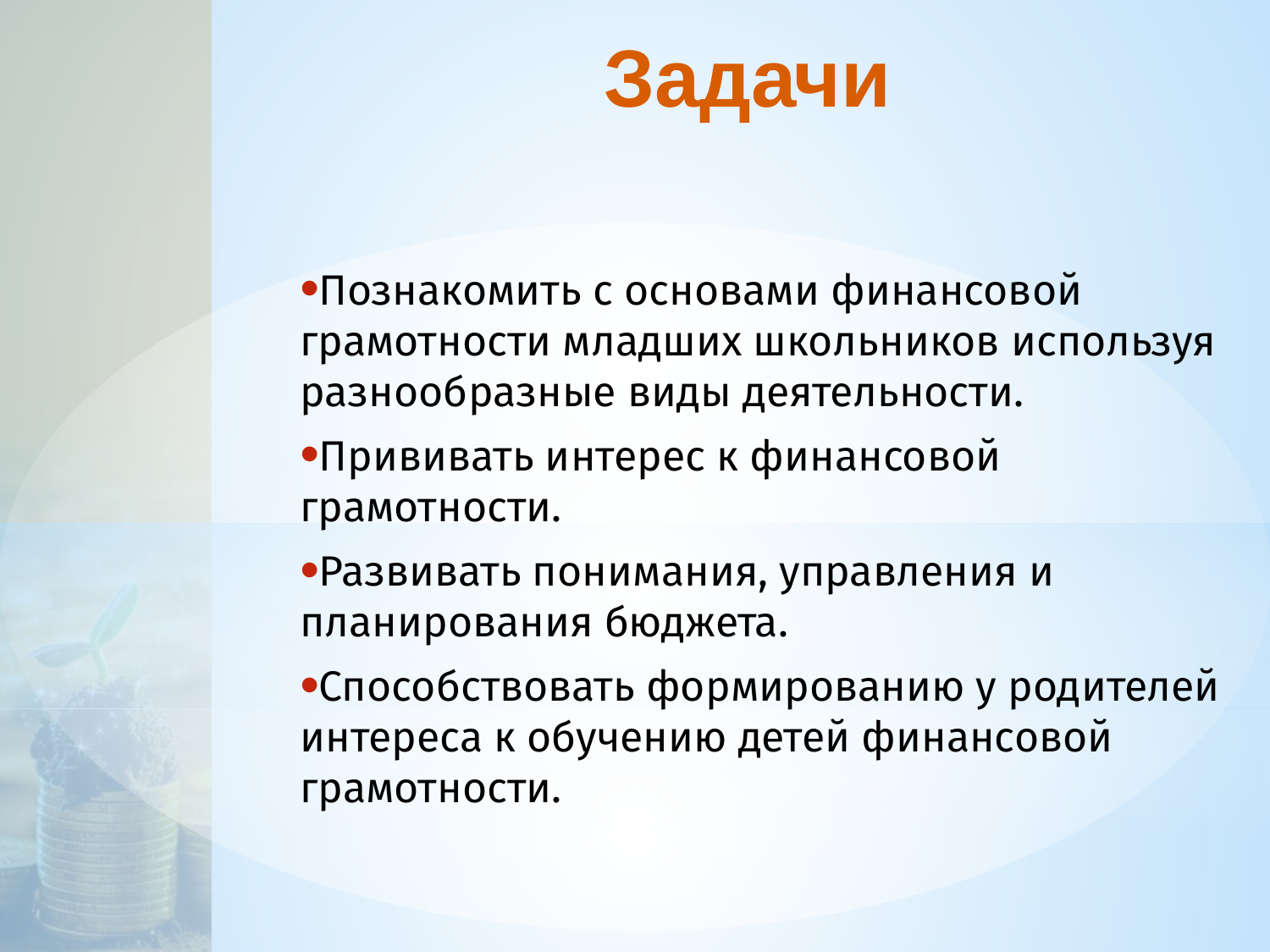

# Задачи

Познакомить с основами финансовой грамотности младших школьников используя разнообразные виды деятельности.
Прививать интерес к финансовой грамотности.
Развивать понимания, управления и планирования бюджета.
Способствовать формированию у родителей интереса к обучению детей финансовой грамотности.